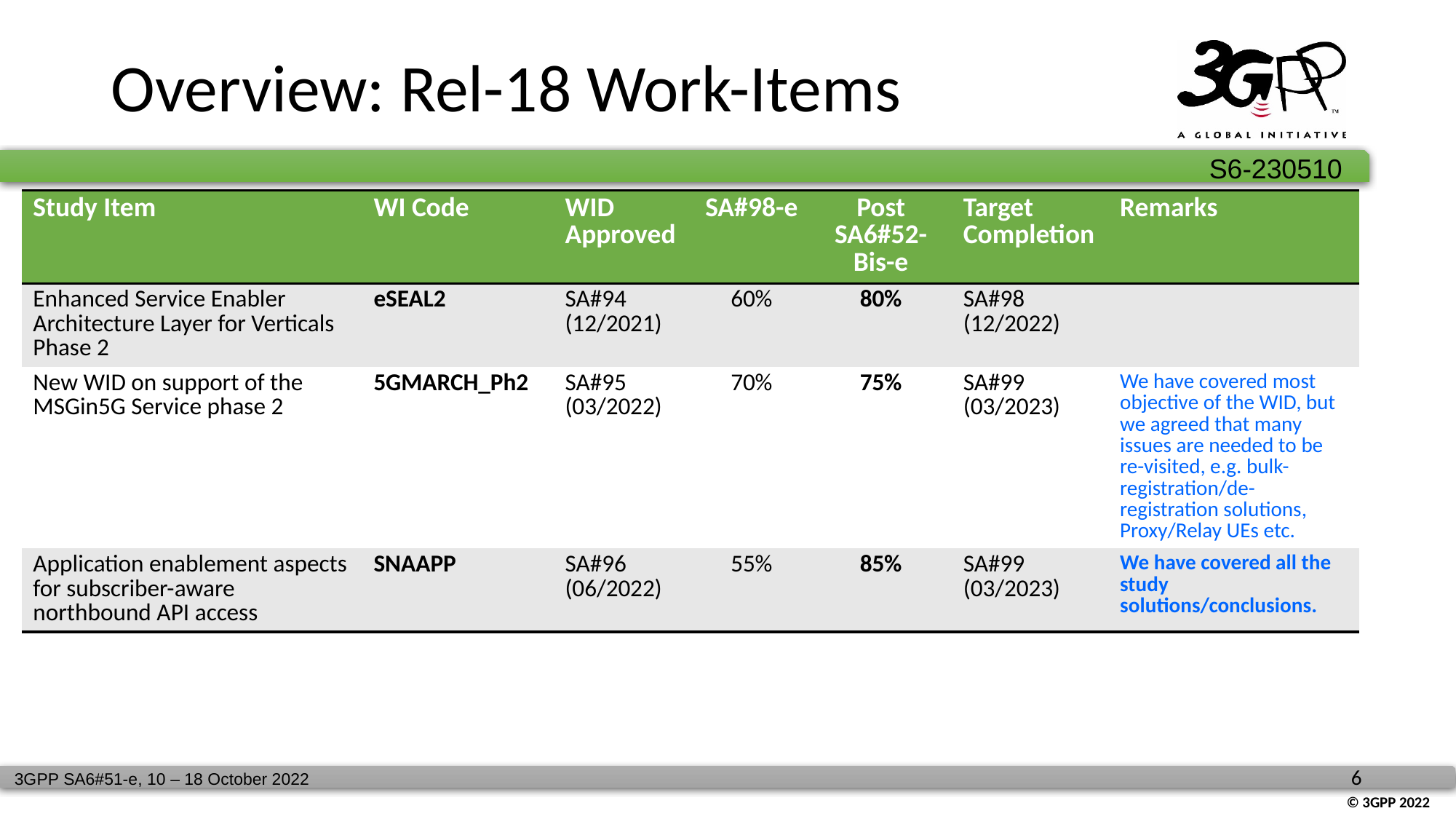

# Overview: Rel-18 Work-Items
| Study Item | WI Code | WID Approved | SA#98-e | Post SA6#52-Bis-e | Target Completion | Remarks |
| --- | --- | --- | --- | --- | --- | --- |
| Enhanced Service Enabler Architecture Layer for Verticals Phase 2 | eSEAL2 | SA#94 (12/2021) | 60% | 80% | SA#98 (12/2022) |  |
| New WID on support of the MSGin5G Service phase 2 | 5GMARCH\_Ph2 | SA#95 (03/2022) | 70% | 75% | SA#99 (03/2023) | We have covered most objective of the WID, but we agreed that many issues are needed to be re-visited, e.g. bulk-registration/de-registration solutions, Proxy/Relay UEs etc. |
| Application enablement aspects for subscriber-aware northbound API access | SNAAPP | SA#96 (06/2022) | 55% | 85% | SA#99 (03/2023) | We have covered all the study solutions/conclusions. |